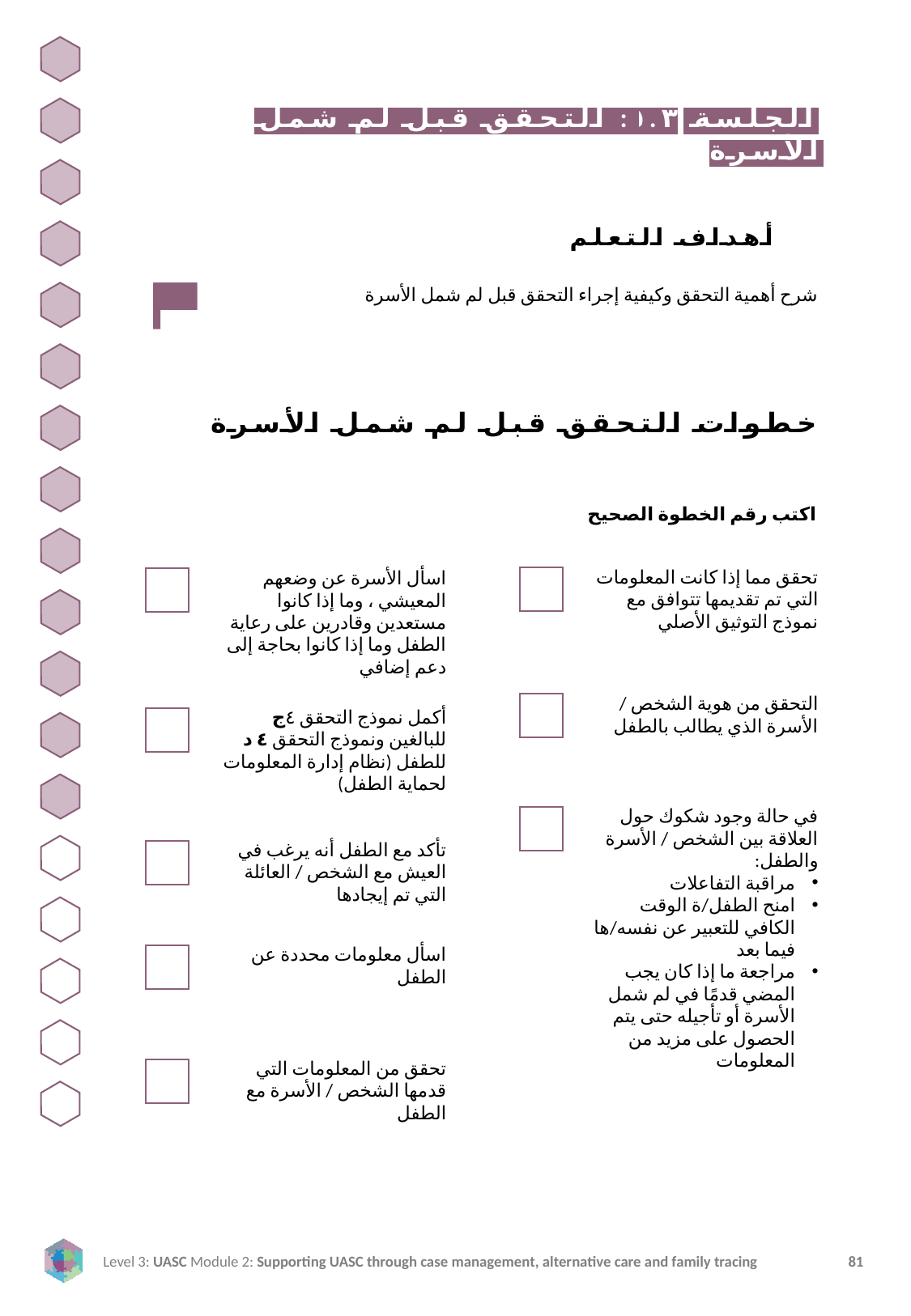

الجلسة ٥.٣: التحقق قبل لم شمل الأسرة

أهداف التعلم

شرح أهمية التحقق وكيفية إجراء التحقق قبل لم شمل الأسرة

خطوات التحقق قبل لم شمل الأسرة

اكتب رقم الخطوة الصحيح

تحقق مما إذا كانت المعلومات التي تم تقديمها تتوافق مع نموذج التوثيق الأصلي

اسأل الأسرة عن وضعهم المعيشي ، وما إذا كانوا مستعدين وقادرين على رعاية الطفل وما إذا كانوا بحاجة إلى دعم إضافي

التحقق من هوية الشخص / الأسرة الذي يطالب بالطفل

أكمل نموذج التحقق ٤ج للبالغين ونموذج التحقق ٤ د للطفل (نظام إدارة المعلومات لحماية الطفل)

في حالة وجود شكوك حول العلاقة بين الشخص / الأسرة والطفل:
مراقبة التفاعلات
امنح الطفل/ة الوقت الكافي للتعبير عن نفسه/ها فيما بعد
مراجعة ما إذا كان يجب المضي قدمًا في لم شمل الأسرة أو تأجيله حتى يتم الحصول على مزيد من المعلومات

تأكد مع الطفل أنه يرغب في العيش مع الشخص / العائلة التي تم إيجادها

اسأل معلومات محددة عن الطفل

تحقق من المعلومات التي قدمها الشخص / الأسرة مع الطفل